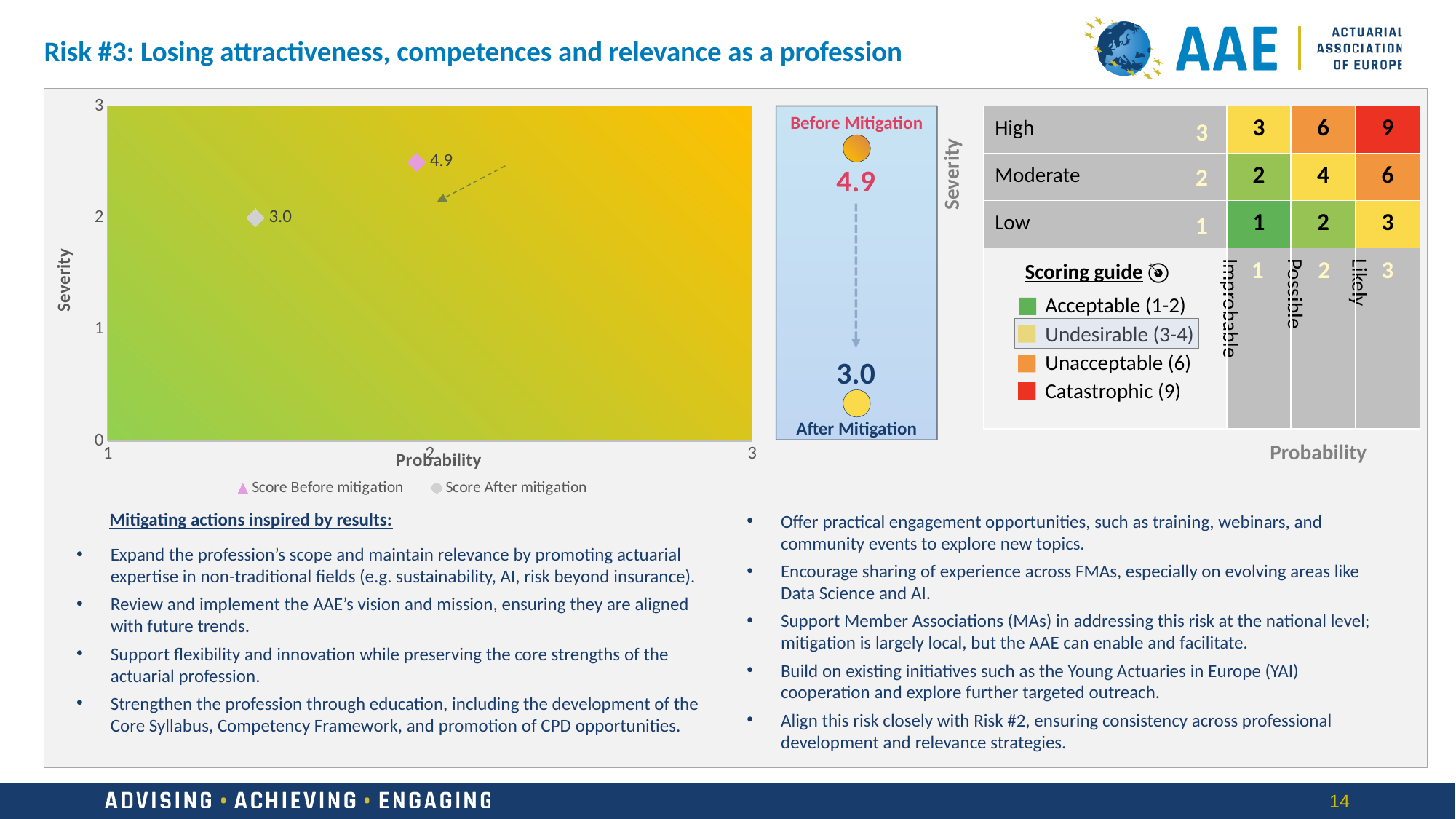

Risk #3: Losing attractiveness, competences and relevance as a profession

### Chart

| Category | Score Before mitigation | Score After mitigation |
|---|---|---|
Before Mitigation

After Mitigation
4.9
3.0
| High | 3 | 6 | 9 |
| --- | --- | --- | --- |
| Moderate | 2 | 4 | 6 |
| Low | 1 | 2 | 3 |
|  | Improbable | Possible | Likely |
3
Severity
2
1
1
2
3
Scoring guide 🎯
Acceptable (1-2)
Undesirable (3-4)
Unacceptable (6)
Catastrophic (9)

Probability

Mitigating actions inspired by results:
Offer practical engagement opportunities, such as training, webinars, and community events to explore new topics.
Encourage sharing of experience across FMAs, especially on evolving areas like Data Science and AI.
Support Member Associations (MAs) in addressing this risk at the national level; mitigation is largely local, but the AAE can enable and facilitate.
Build on existing initiatives such as the Young Actuaries in Europe (YAI) cooperation and explore further targeted outreach.
Align this risk closely with Risk #2, ensuring consistency across professional development and relevance strategies.
Expand the profession’s scope and maintain relevance by promoting actuarial expertise in non-traditional fields (e.g. sustainability, AI, risk beyond insurance).
Review and implement the AAE’s vision and mission, ensuring they are aligned with future trends.
Support flexibility and innovation while preserving the core strengths of the actuarial profession.
Strengthen the profession through education, including the development of the Core Syllabus, Competency Framework, and promotion of CPD opportunities.
14